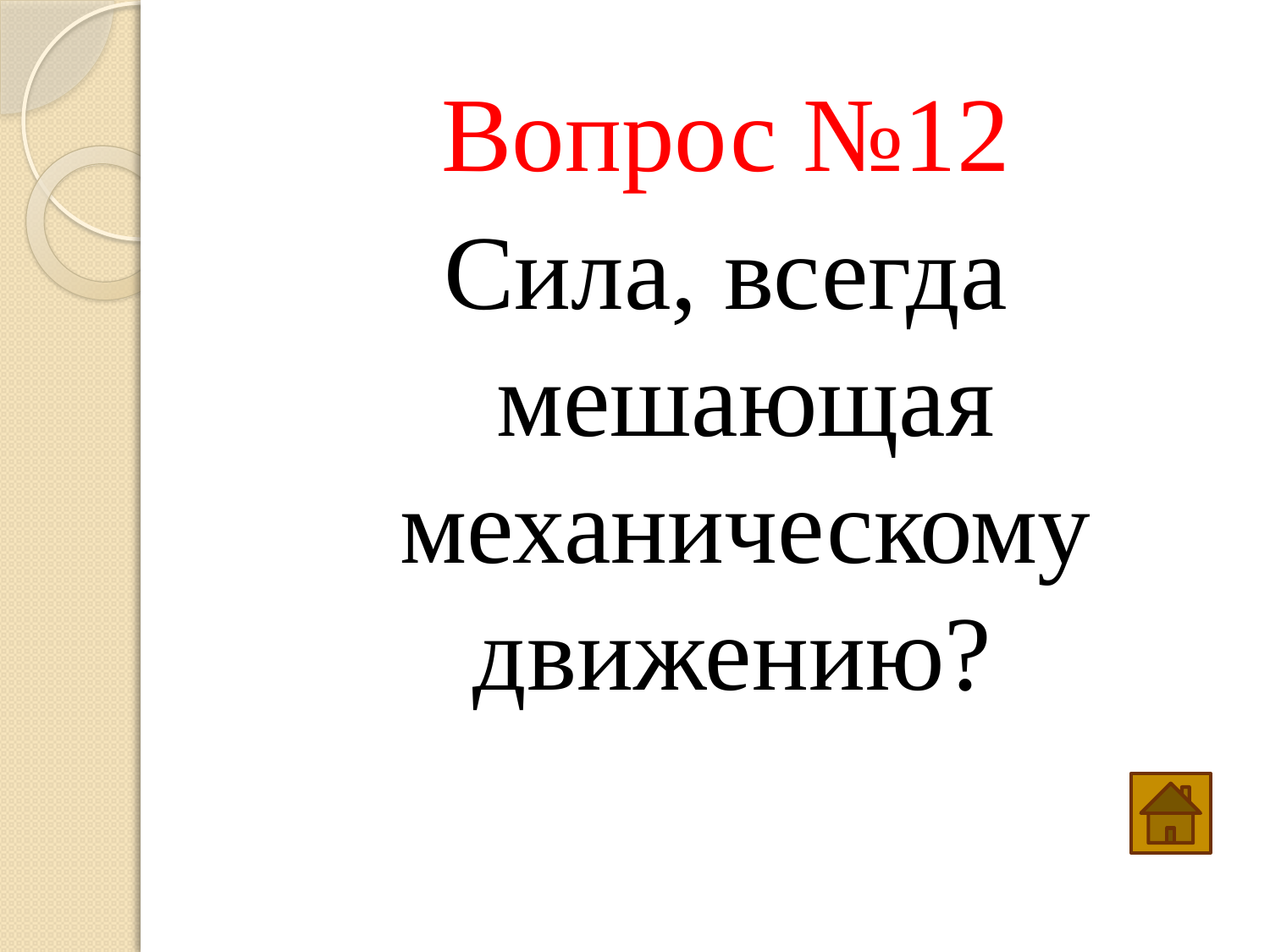

Вопрос №12
Сила, всегда мешающая механическому движению?